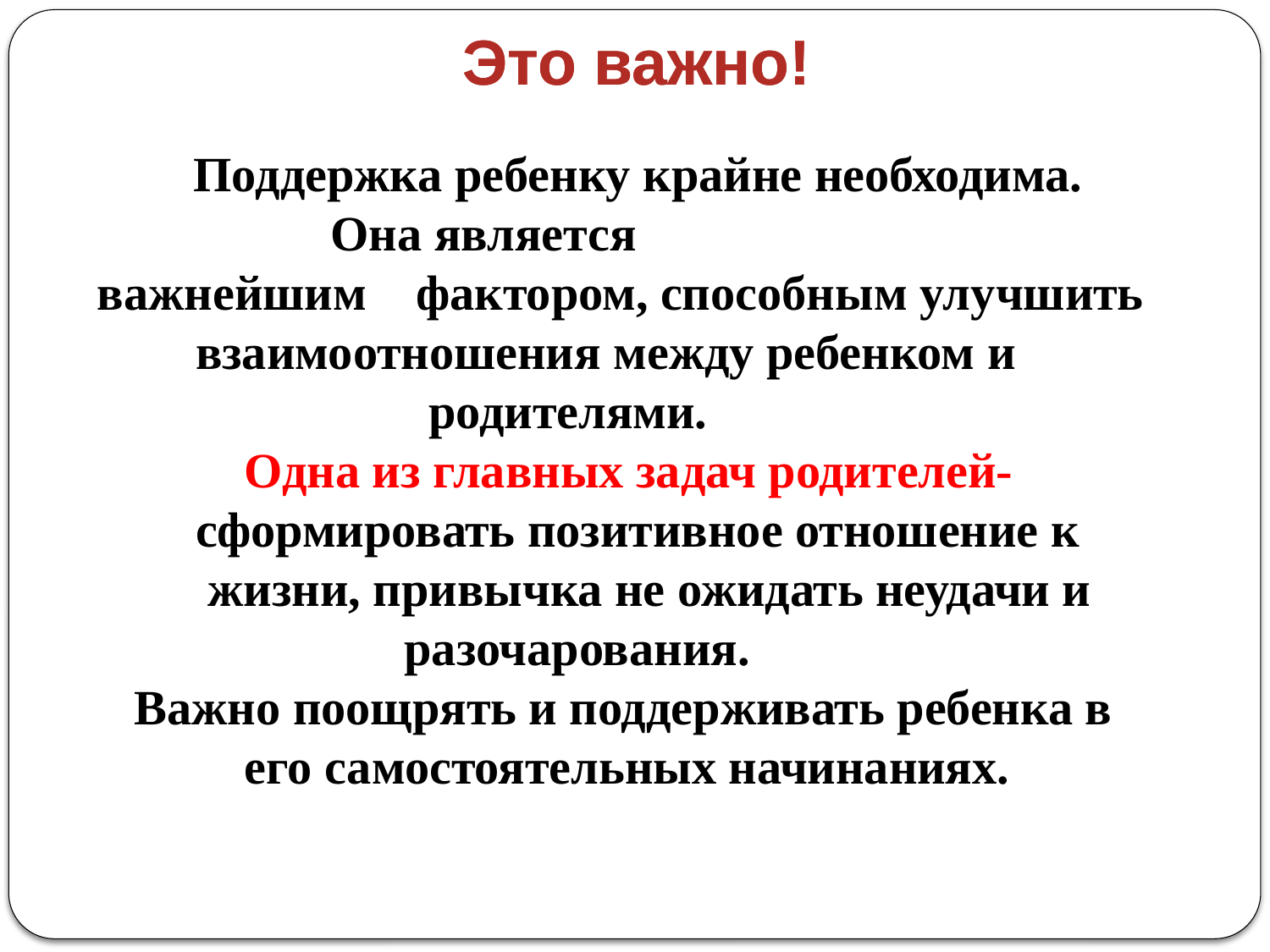

Это важно!
Это важно!
       Поддержка ребенку крайне необходима.
                   Она является
важнейшим    фактором, способным улучшить
        взаимоотношения между ребенком и
                           родителями.
            Одна из главных задач родителей-
        сформировать позитивное отношение к
         жизни, привычка не ожидать неудачи и
                         разочарования.
   Важно поощрять и поддерживать ребенка в
            его самостоятельных начинаниях.